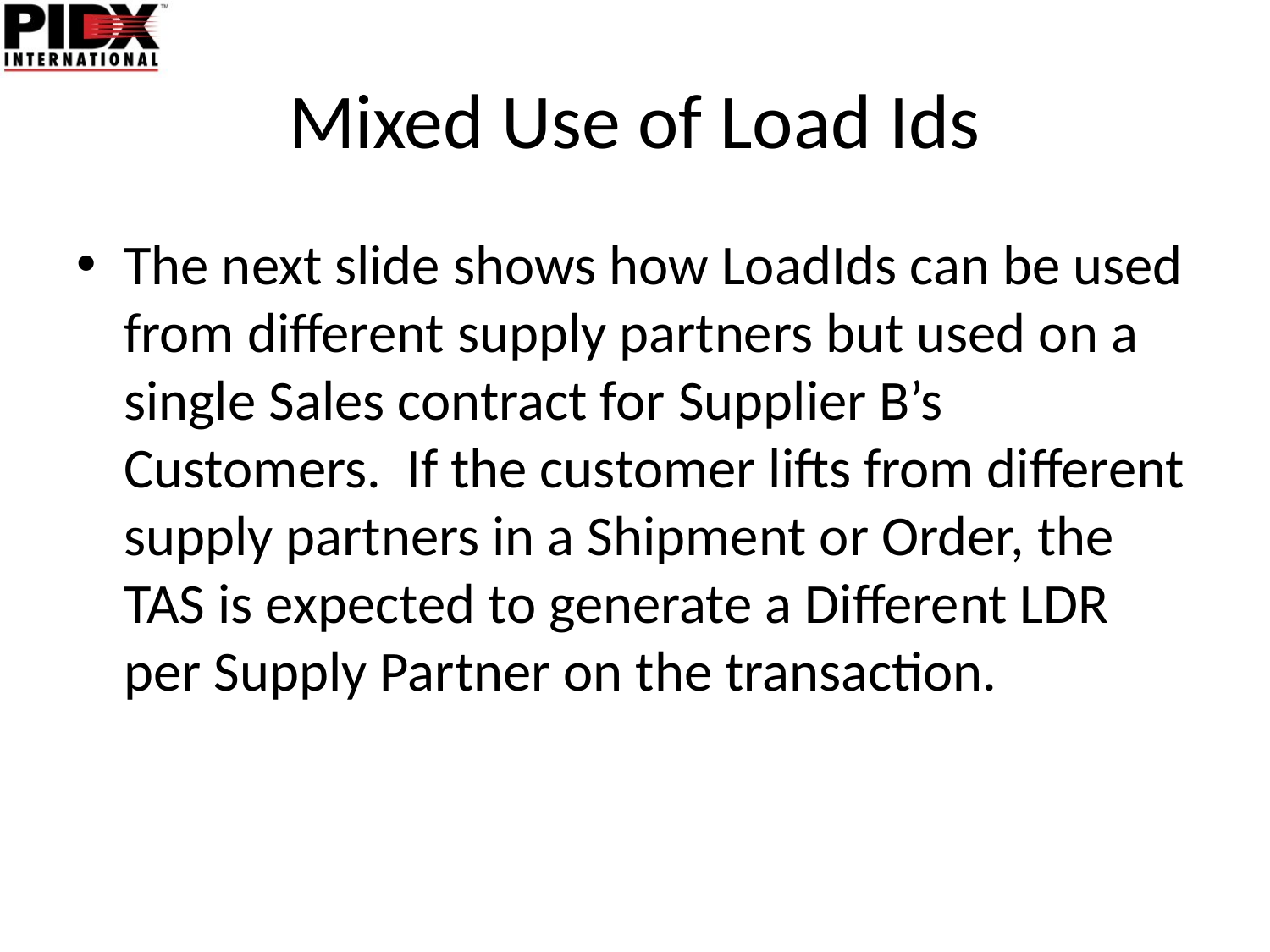

# Mixed Use of Load Ids
The next slide shows how LoadIds can be used from different supply partners but used on a single Sales contract for Supplier B’s Customers.  If the customer lifts from different supply partners in a Shipment or Order, the TAS is expected to generate a Different LDR per Supply Partner on the transaction.